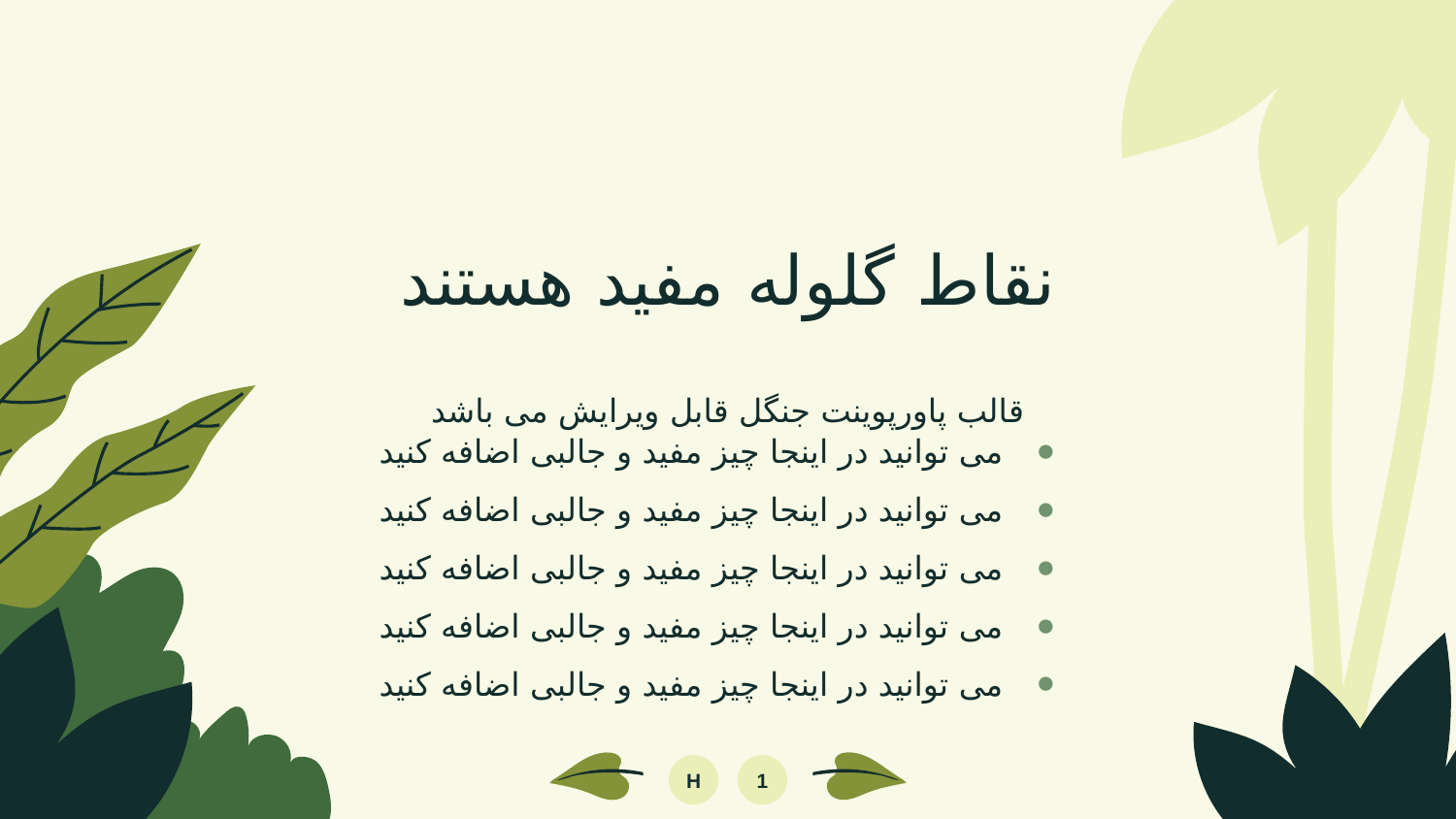

# نقاط گلوله مفید هستند
قالب پاورپوینت جنگل قابل ویرایش می باشد
می توانید در اینجا چیز مفید و جالبی اضافه کنید
می توانید در اینجا چیز مفید و جالبی اضافه کنید
می توانید در اینجا چیز مفید و جالبی اضافه کنید
می توانید در اینجا چیز مفید و جالبی اضافه کنید
می توانید در اینجا چیز مفید و جالبی اضافه کنید

H
1